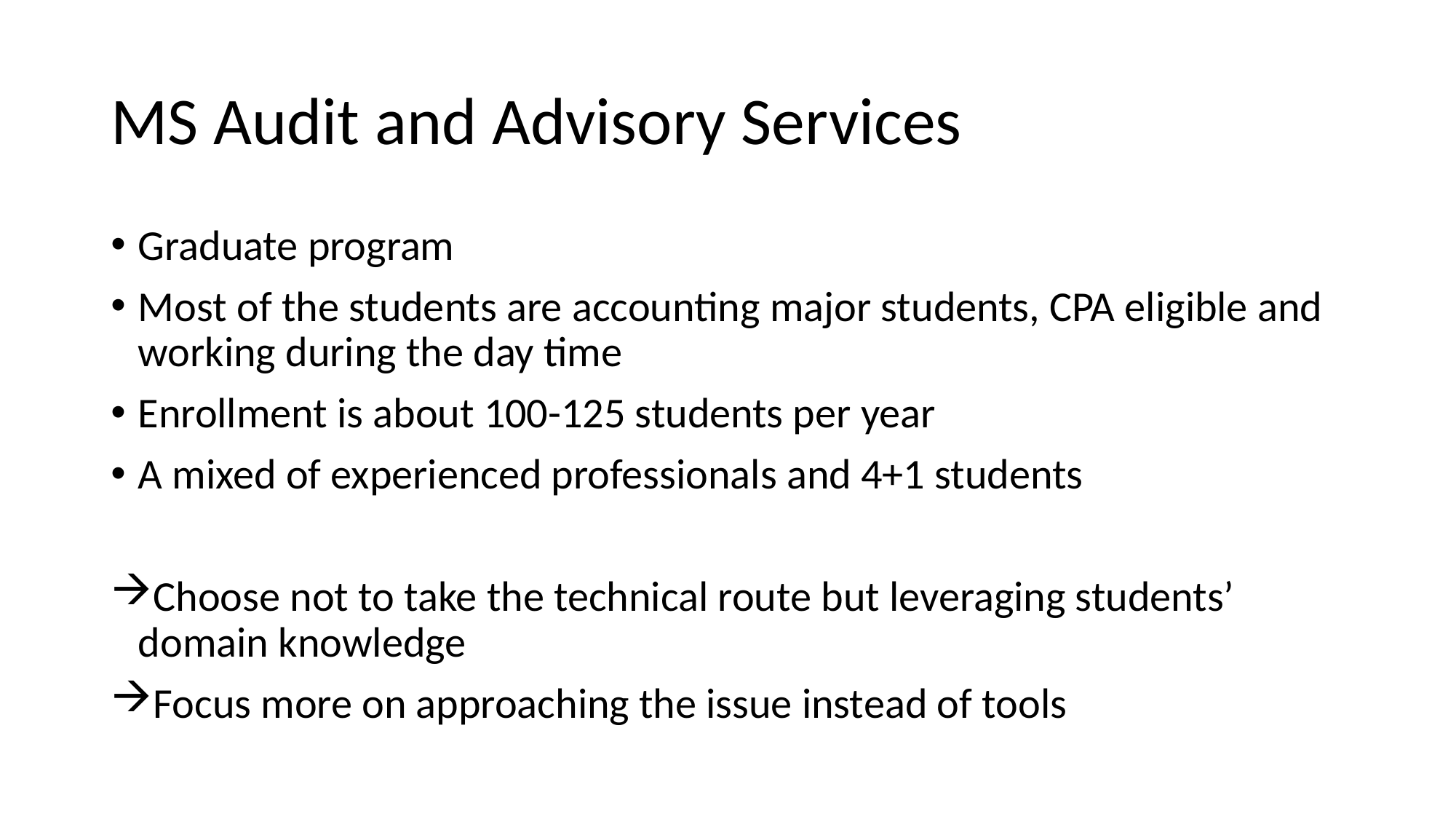

# MS Audit and Advisory Services
Graduate program
Most of the students are accounting major students, CPA eligible and working during the day time
Enrollment is about 100-125 students per year
A mixed of experienced professionals and 4+1 students

Choose not to take the technical route but leveraging students’ domain knowledge
Focus more on approaching the issue instead of tools